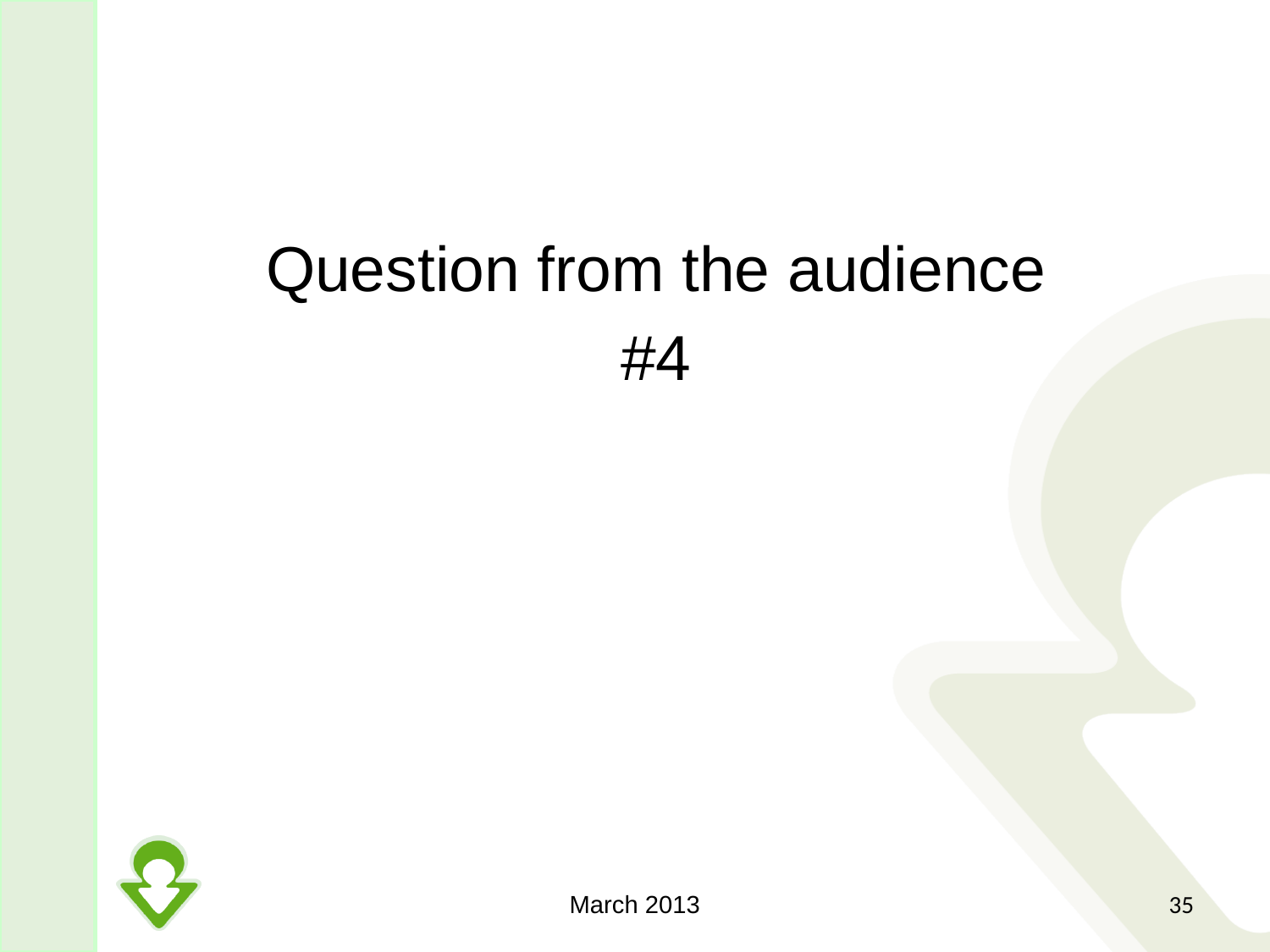

#
Question from the audience
#4
March 2013
35